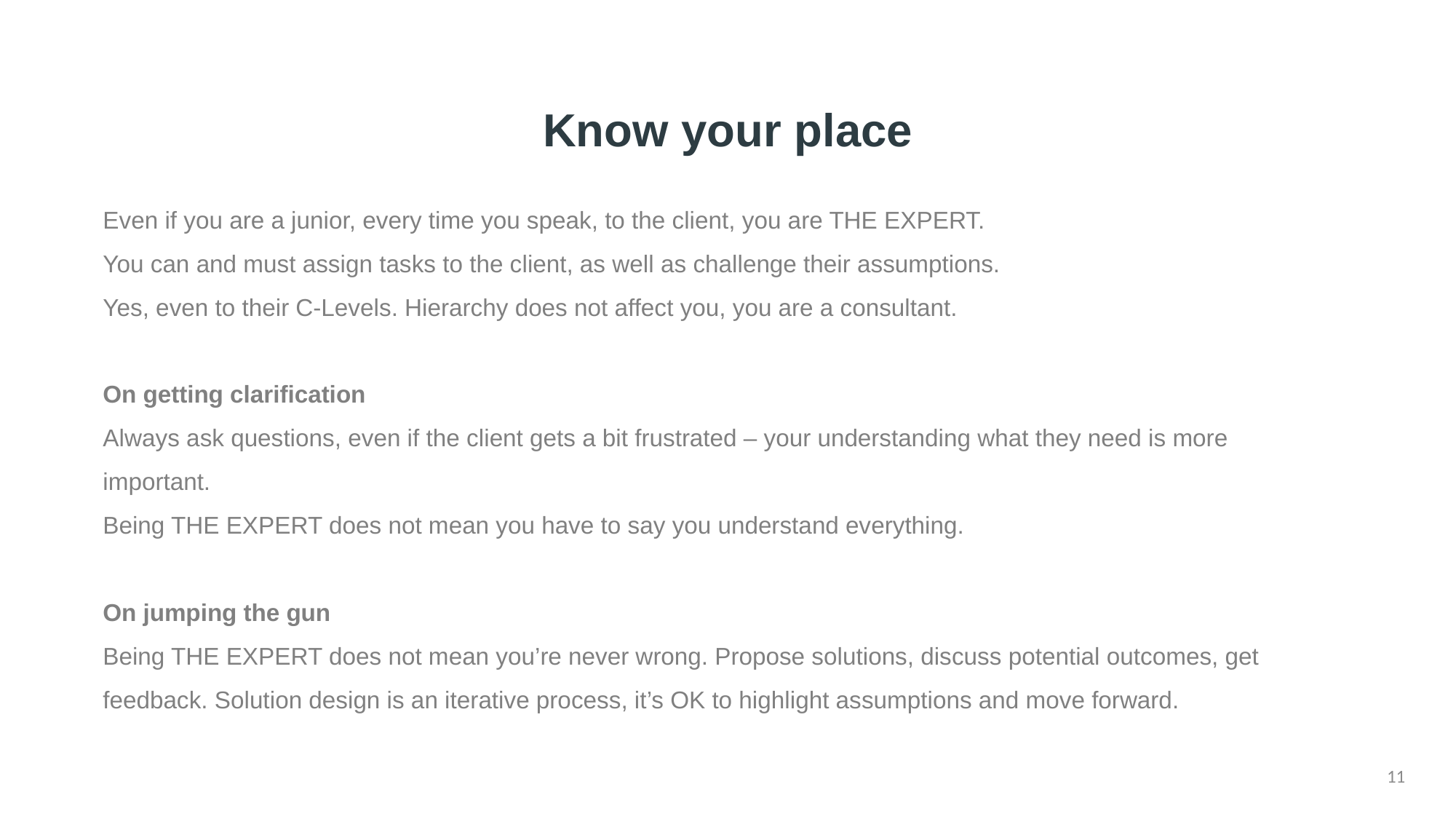

# Know your place
Even if you are a junior, every time you speak, to the client, you are THE EXPERT.
You can and must assign tasks to the client, as well as challenge their assumptions.
Yes, even to their C-Levels. Hierarchy does not affect you, you are a consultant.

On getting clarification
Always ask questions, even if the client gets a bit frustrated – your understanding what they need is more important.
Being THE EXPERT does not mean you have to say you understand everything.

On jumping the gun
Being THE EXPERT does not mean you’re never wrong. Propose solutions, discuss potential outcomes, get feedback. Solution design is an iterative process, it’s OK to highlight assumptions and move forward.
11